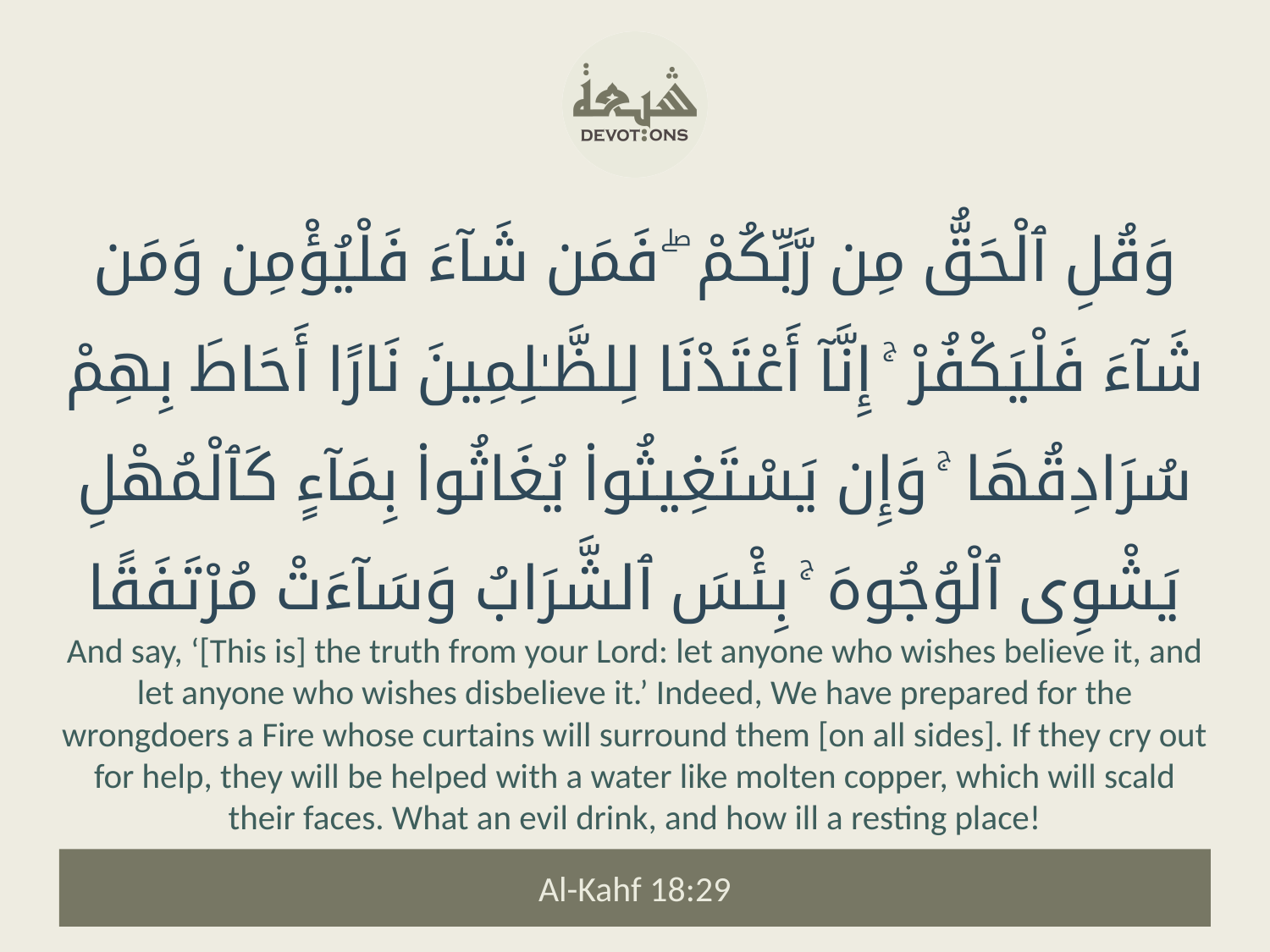

وَقُلِ ٱلْحَقُّ مِن رَّبِّكُمْ ۖ فَمَن شَآءَ فَلْيُؤْمِن وَمَن شَآءَ فَلْيَكْفُرْ ۚ إِنَّآ أَعْتَدْنَا لِلظَّـٰلِمِينَ نَارًا أَحَاطَ بِهِمْ سُرَادِقُهَا ۚ وَإِن يَسْتَغِيثُوا۟ يُغَاثُوا۟ بِمَآءٍ كَٱلْمُهْلِ يَشْوِى ٱلْوُجُوهَ ۚ بِئْسَ ٱلشَّرَابُ وَسَآءَتْ مُرْتَفَقًا
And say, ‘[This is] the truth from your Lord: let anyone who wishes believe it, and let anyone who wishes disbelieve it.’ Indeed, We have prepared for the wrongdoers a Fire whose curtains will surround them [on all sides]. If they cry out for help, they will be helped with a water like molten copper, which will scald their faces. What an evil drink, and how ill a resting place!
Al-Kahf 18:29